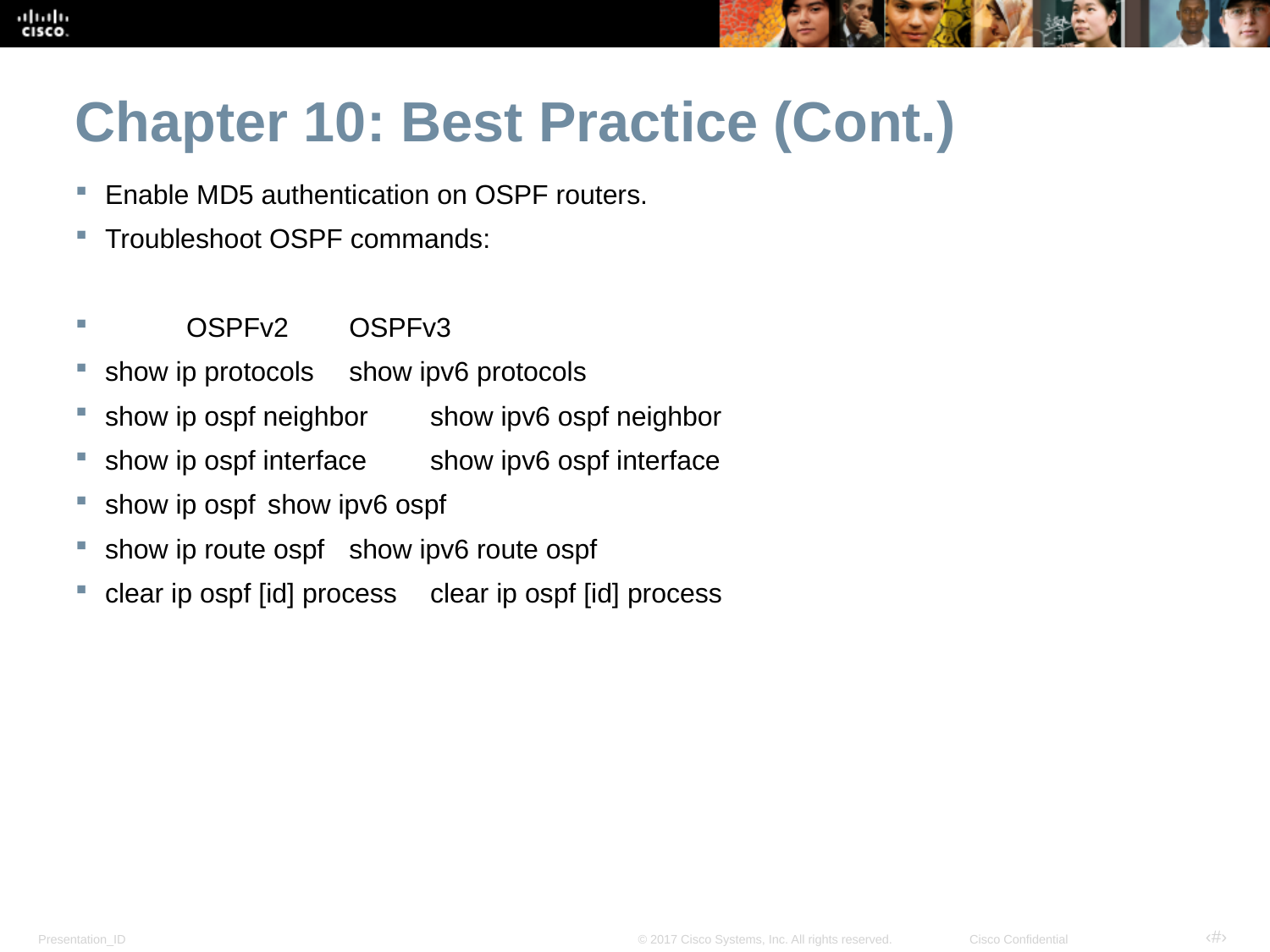

# Chapter 10: Best Practice (Cont.)
Enable MD5 authentication on OSPF routers.
Troubleshoot OSPF commands:

	OSPFv2	OSPFv3
show ip protocols	show ipv6 protocols
show ip ospf neighbor	show ipv6 ospf neighbor
show ip ospf interface	show ipv6 ospf interface
show ip ospf		show ipv6 ospf
show ip route ospf	show ipv6 route ospf
clear ip ospf [id] process	clear ip ospf [id] process